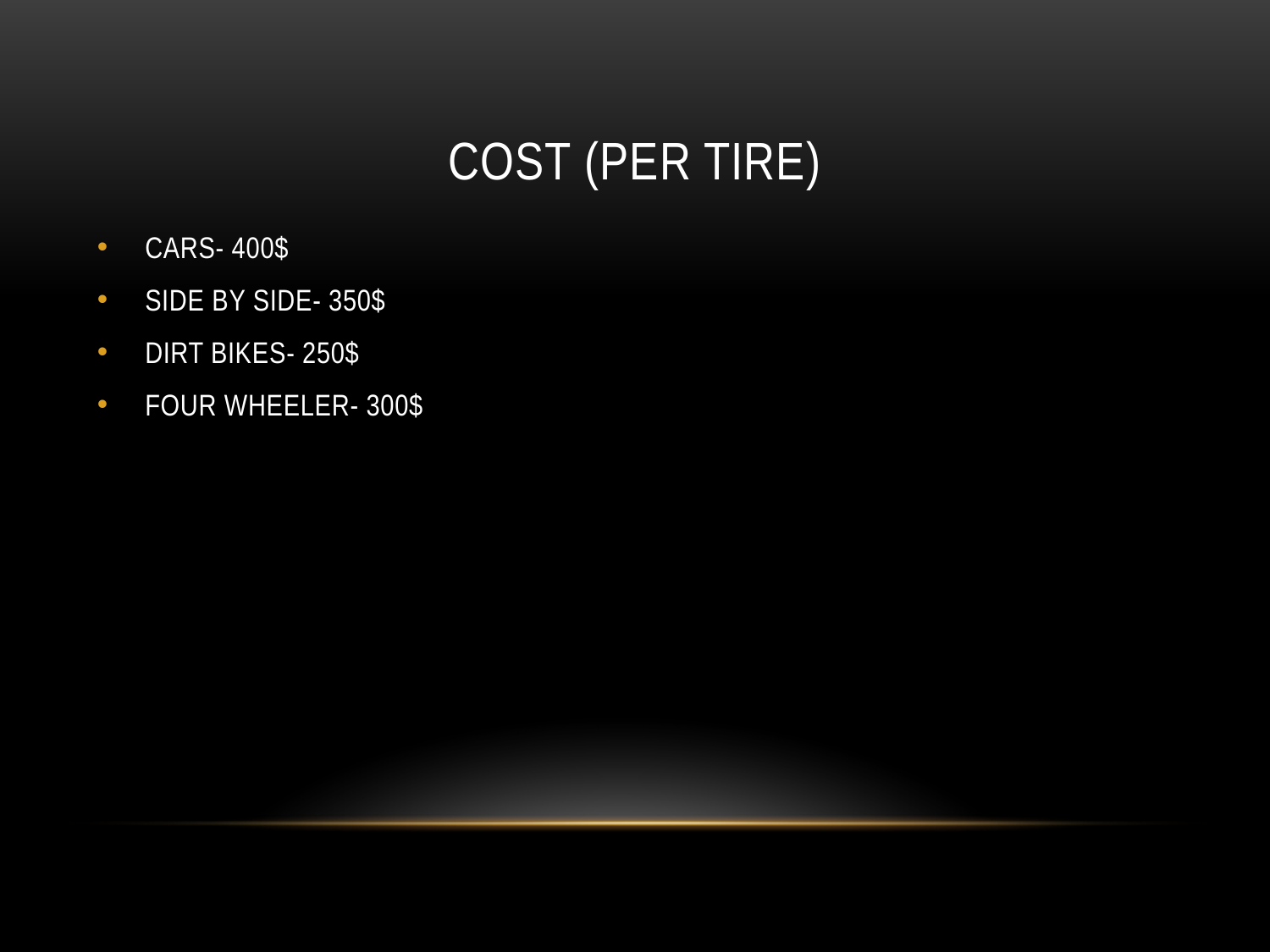

# COST (PER TIRE)
CARS- 400$
SIDE BY SIDE- 350$
DIRT BIKES- 250$
FOUR WHEELER- 300$